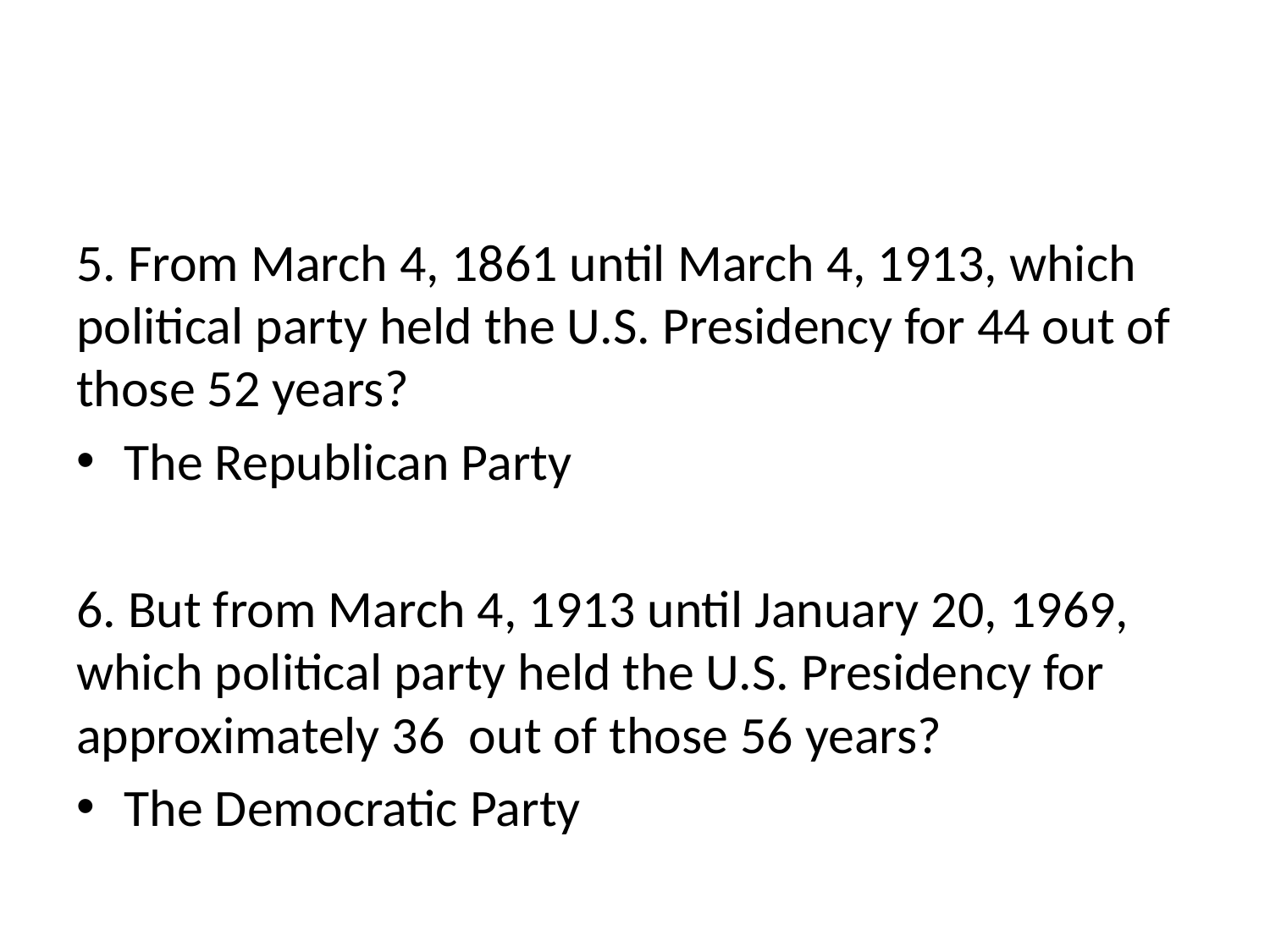

#
5. From March 4, 1861 until March 4, 1913, which political party held the U.S. Presidency for 44 out of those 52 years?
The Republican Party

6. But from March 4, 1913 until January 20, 1969, which political party held the U.S. Presidency for approximately 36  out of those 56 years?
The Democratic Party